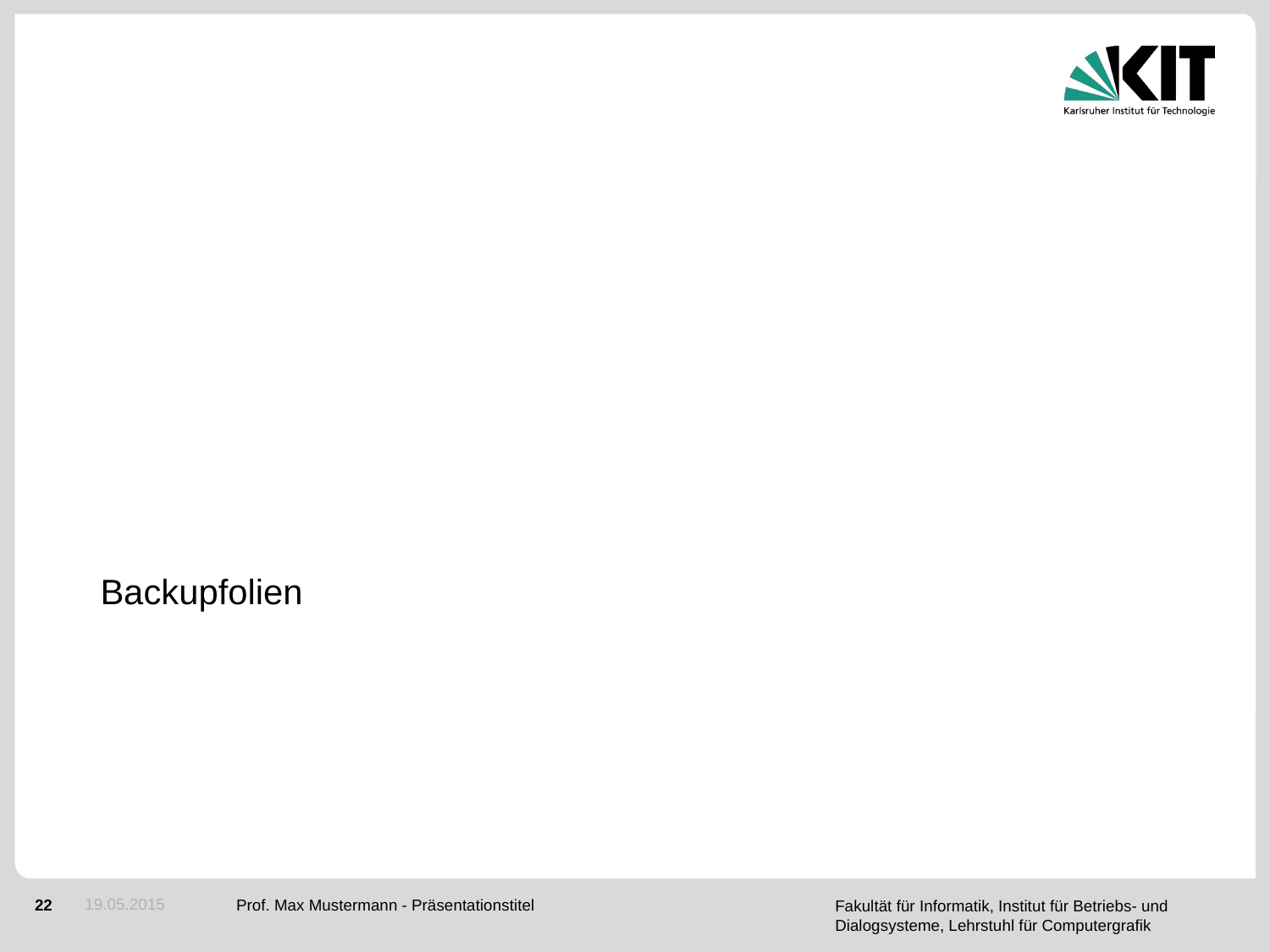

Backupfolien
#
19.05.2015
Prof. Max Mustermann - Präsentationstitel